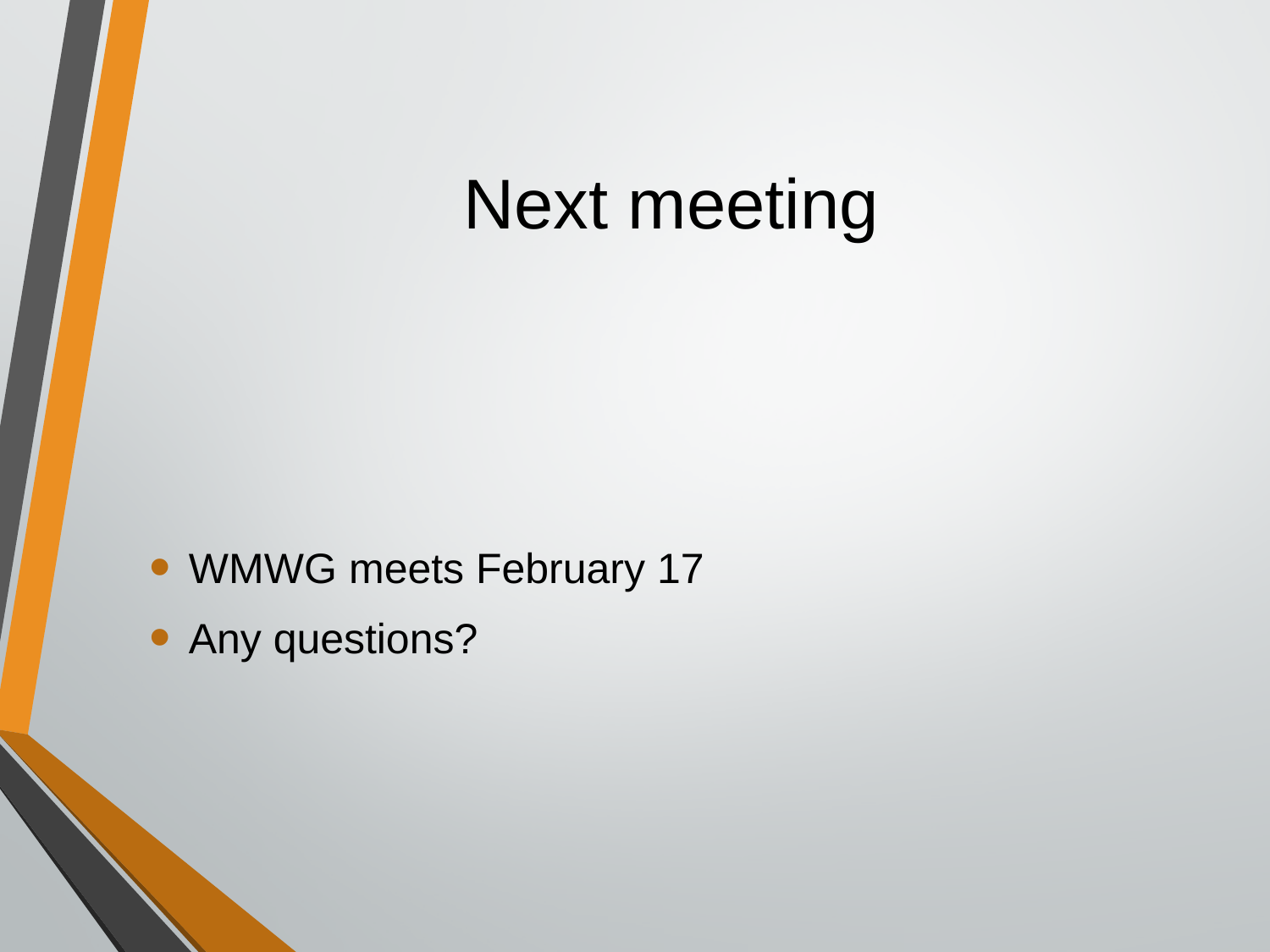

# Next meeting
WMWG meets February 17
Any questions?